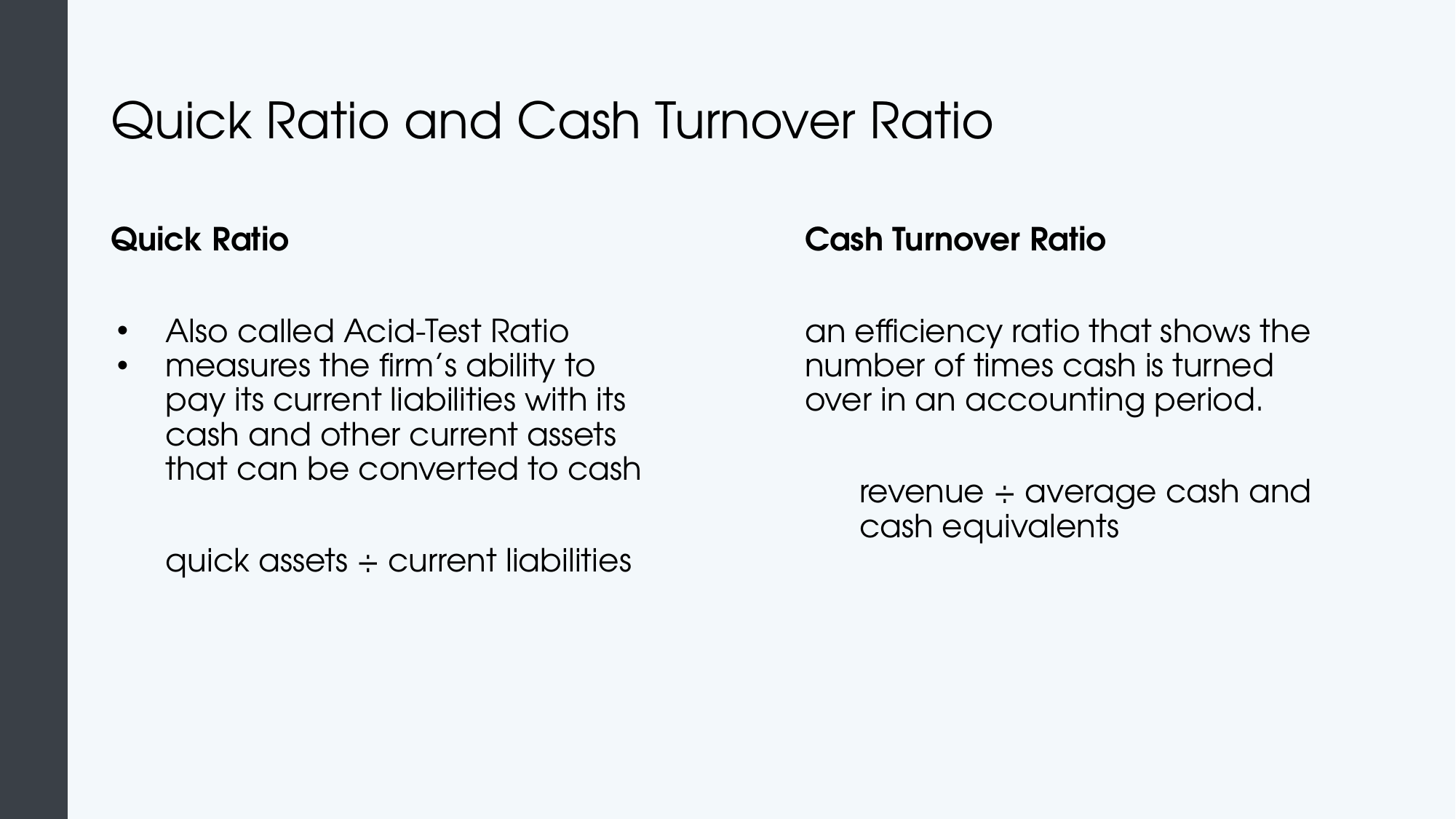

# Quick Ratio and Cash Turnover Ratio
Quick Ratio

Also called Acid-Test Ratio
measures the firm’s ability to pay its current liabilities with its cash and other current assets that can be converted to cash

quick assets ÷ current liabilities

Cash Turnover Ratio

an efficiency ratio that shows the number of times cash is turned over in an accounting period.

revenue ÷ average cash and cash equivalents